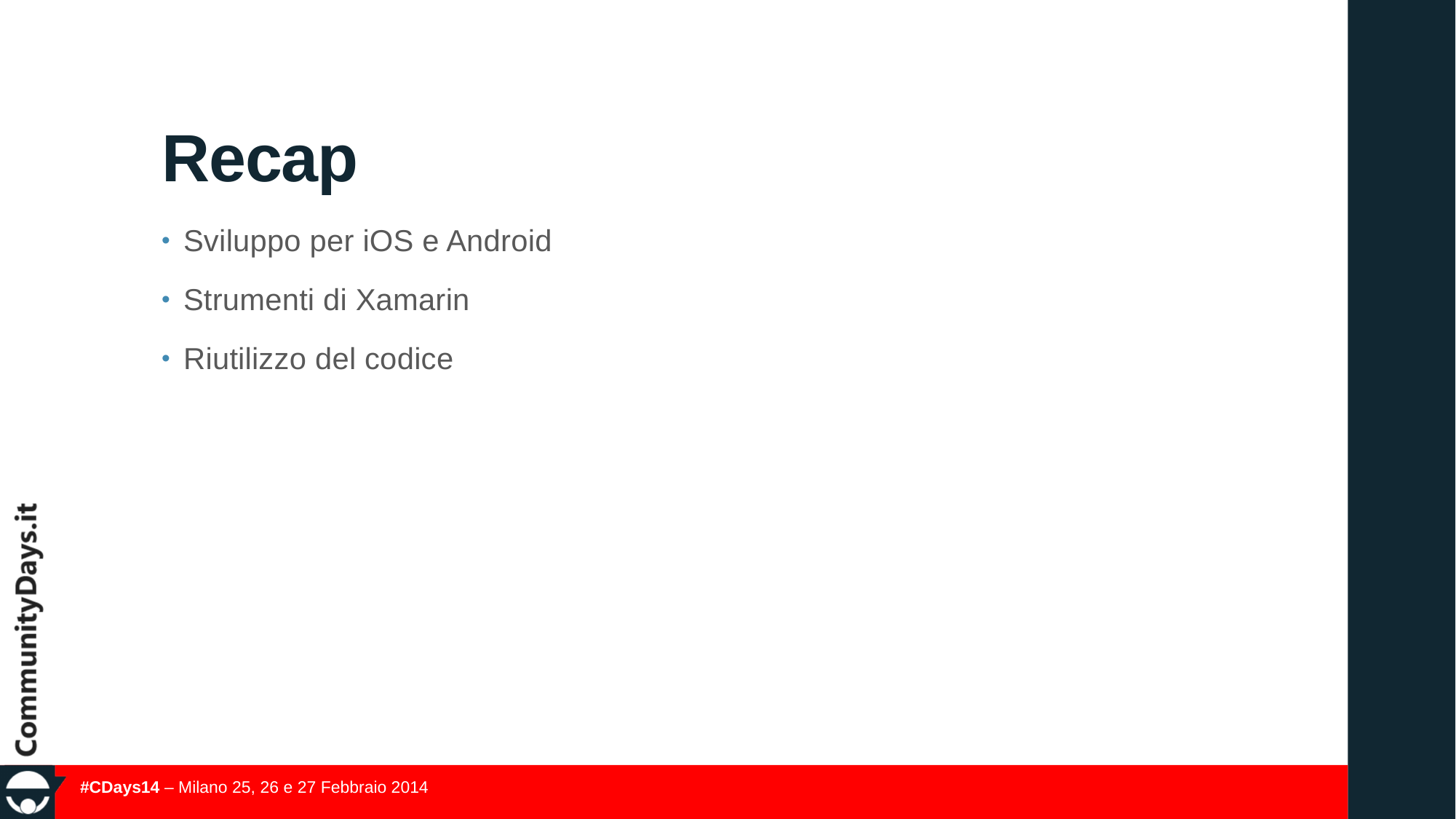

# Recap
Sviluppo per iOS e Android
Strumenti di Xamarin
Riutilizzo del codice